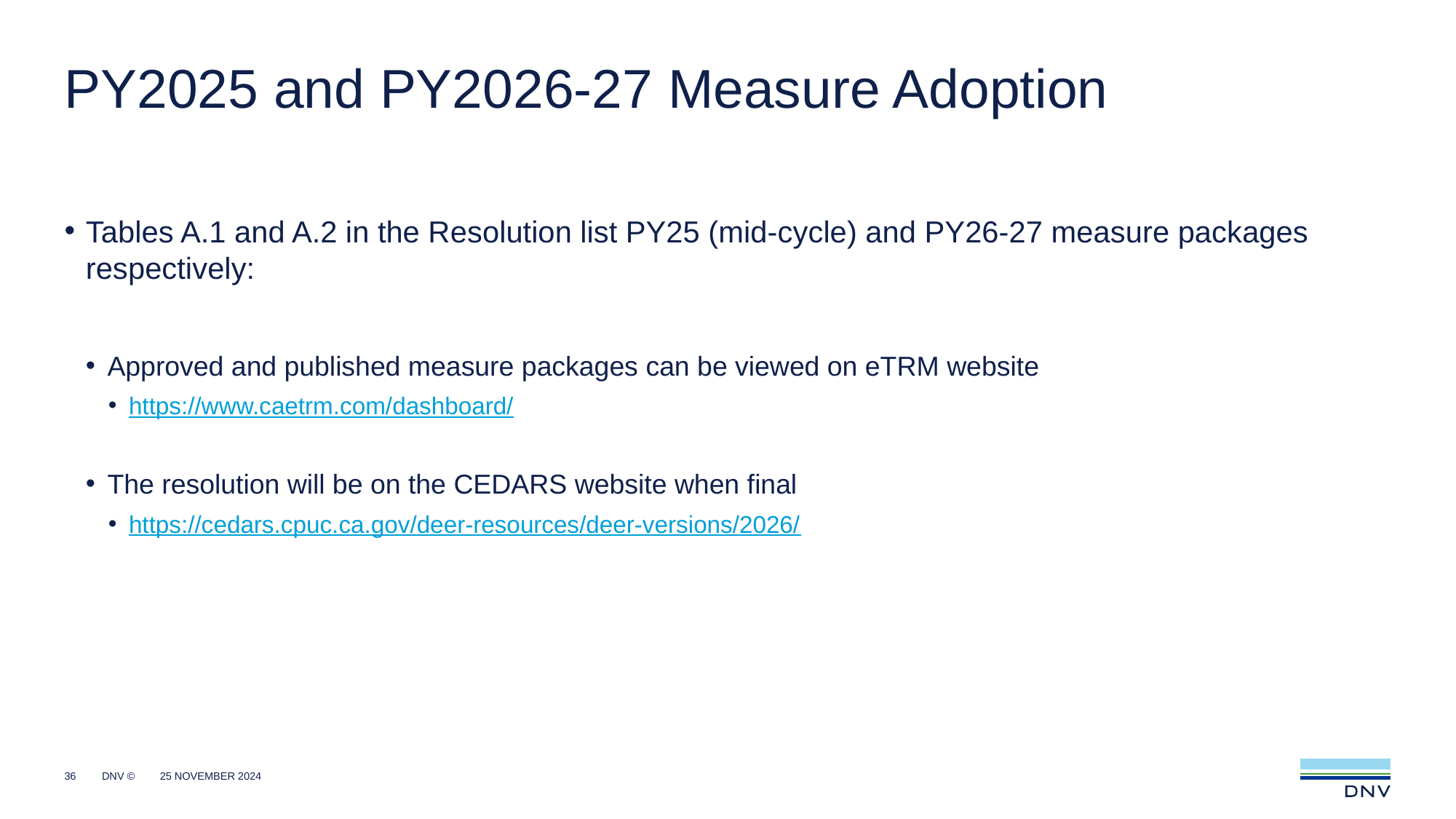

# PY2025 and PY2026-27 Measure Adoption
Tables A.1 and A.2 in the Resolution list PY25 (mid-cycle) and PY26-27 measure packages respectively:

Approved and published measure packages can be viewed on eTRM website
https://www.caetrm.com/dashboard/

The resolution will be on the CEDARS website when final
https://cedars.cpuc.ca.gov/deer-resources/deer-versions/2026/
36